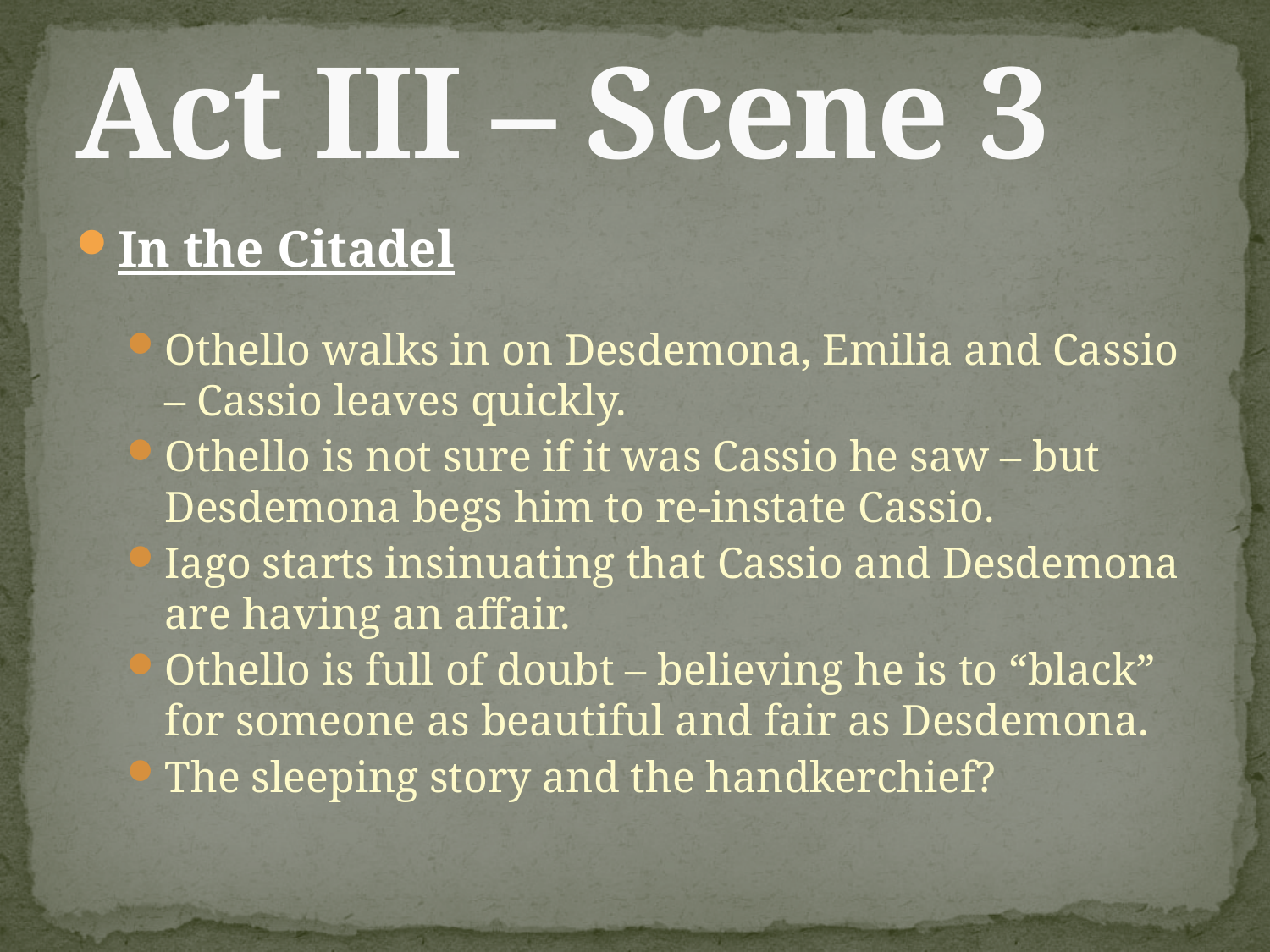

# Act III – Scene 3
In the Citadel

Othello walks in on Desdemona, Emilia and Cassio – Cassio leaves quickly.
Othello is not sure if it was Cassio he saw – but Desdemona begs him to re-instate Cassio.
Iago starts insinuating that Cassio and Desdemona are having an affair.
Othello is full of doubt – believing he is to “black” for someone as beautiful and fair as Desdemona.
The sleeping story and the handkerchief?